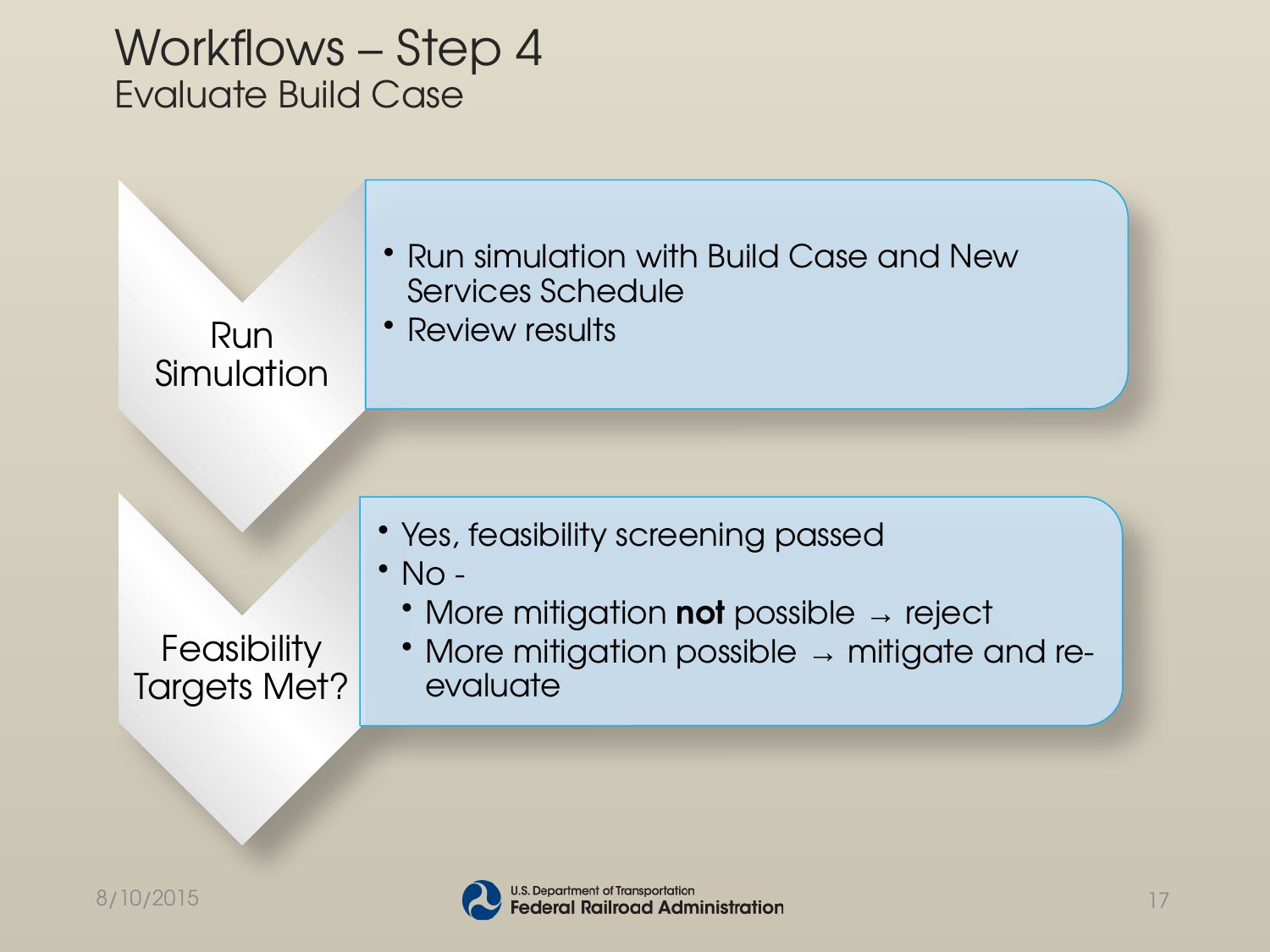

# Workflows – Step 4 Evaluate Build Case
Run Simulation
Run simulation with Build Case and New Services Schedule
Review results
Feasibility Targets Met?
Yes, feasibility screening passed
No -
More mitigation not possible → reject
More mitigation possible → mitigate and re-evaluate
8/10/2015
17